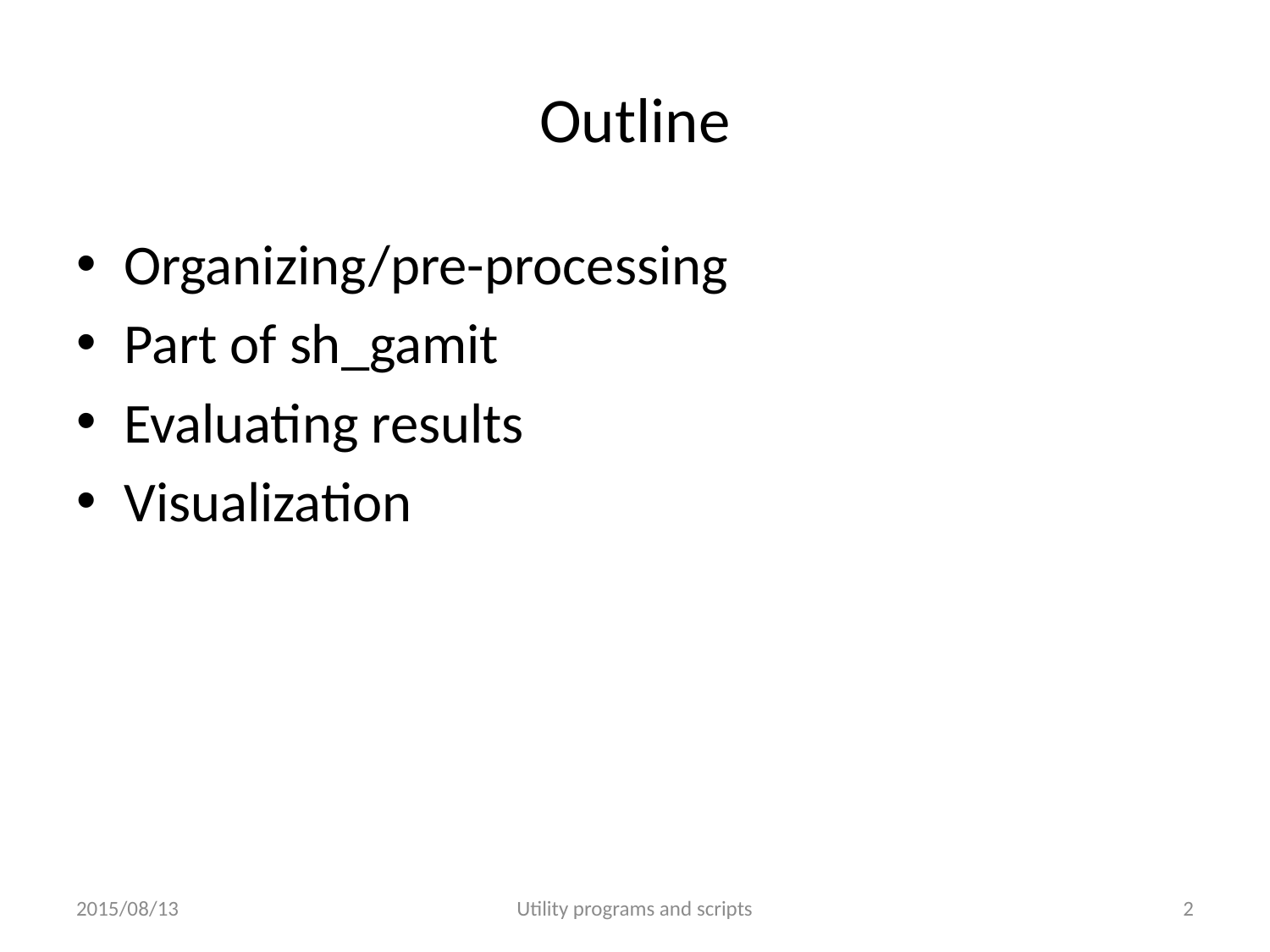

# Outline
Organizing/pre-processing
Part of sh_gamit
Evaluating results
Visualization
2015/08/13
Utility programs and scripts
2